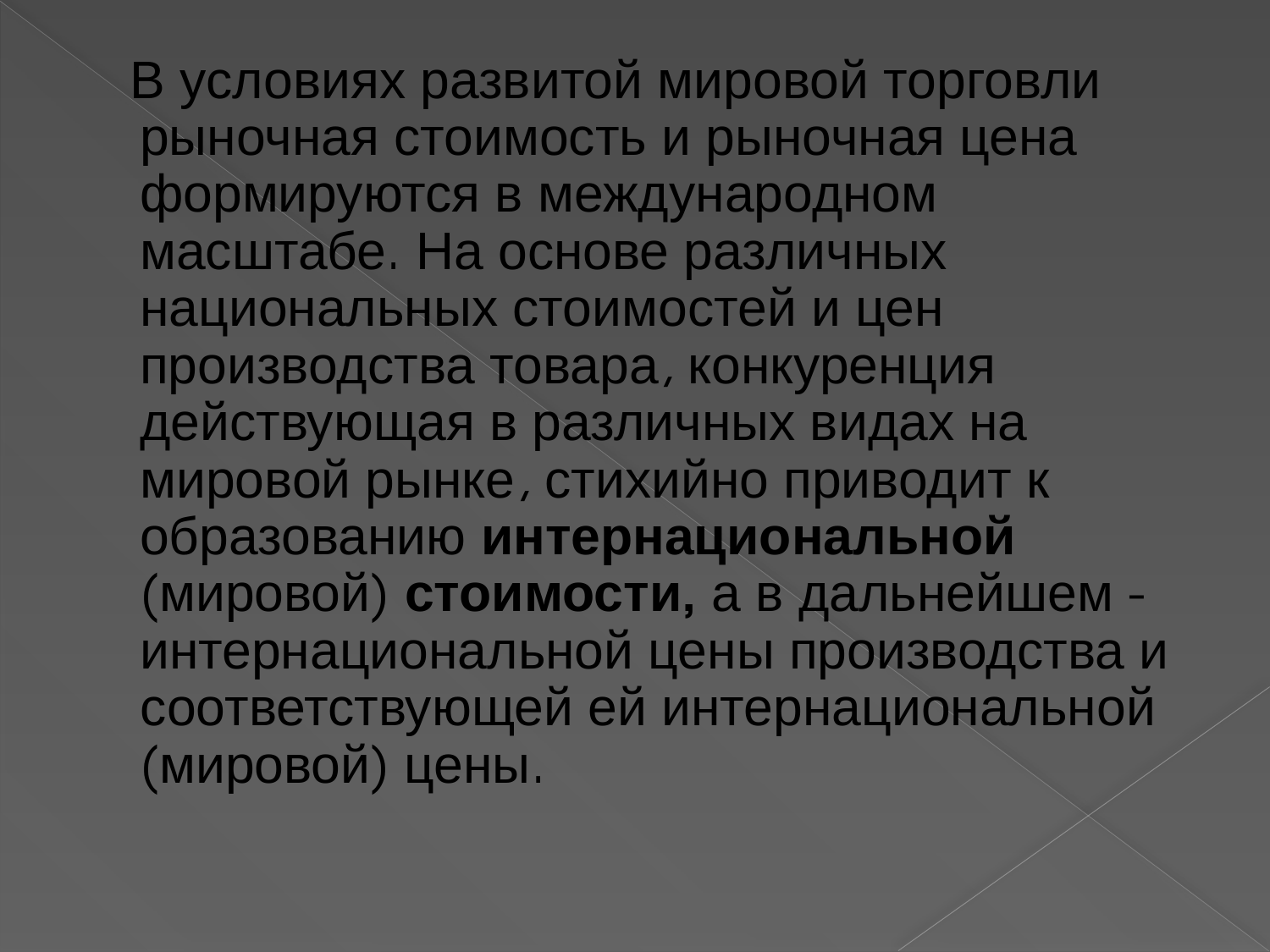

В условиях развитой мировой торговли рыночная стоимость и рыночная цена формируются в международном масштабе. На основе различных национальных стоимостей и цен производства товара, конкуренция действующая в различных видах на мировой рынке, стихийно приводит к образованию интернациональной (мировой) стоимости, а в дальнейшем - интернациональной цены производства и соответствующей ей интернациональной (мировой) цены.